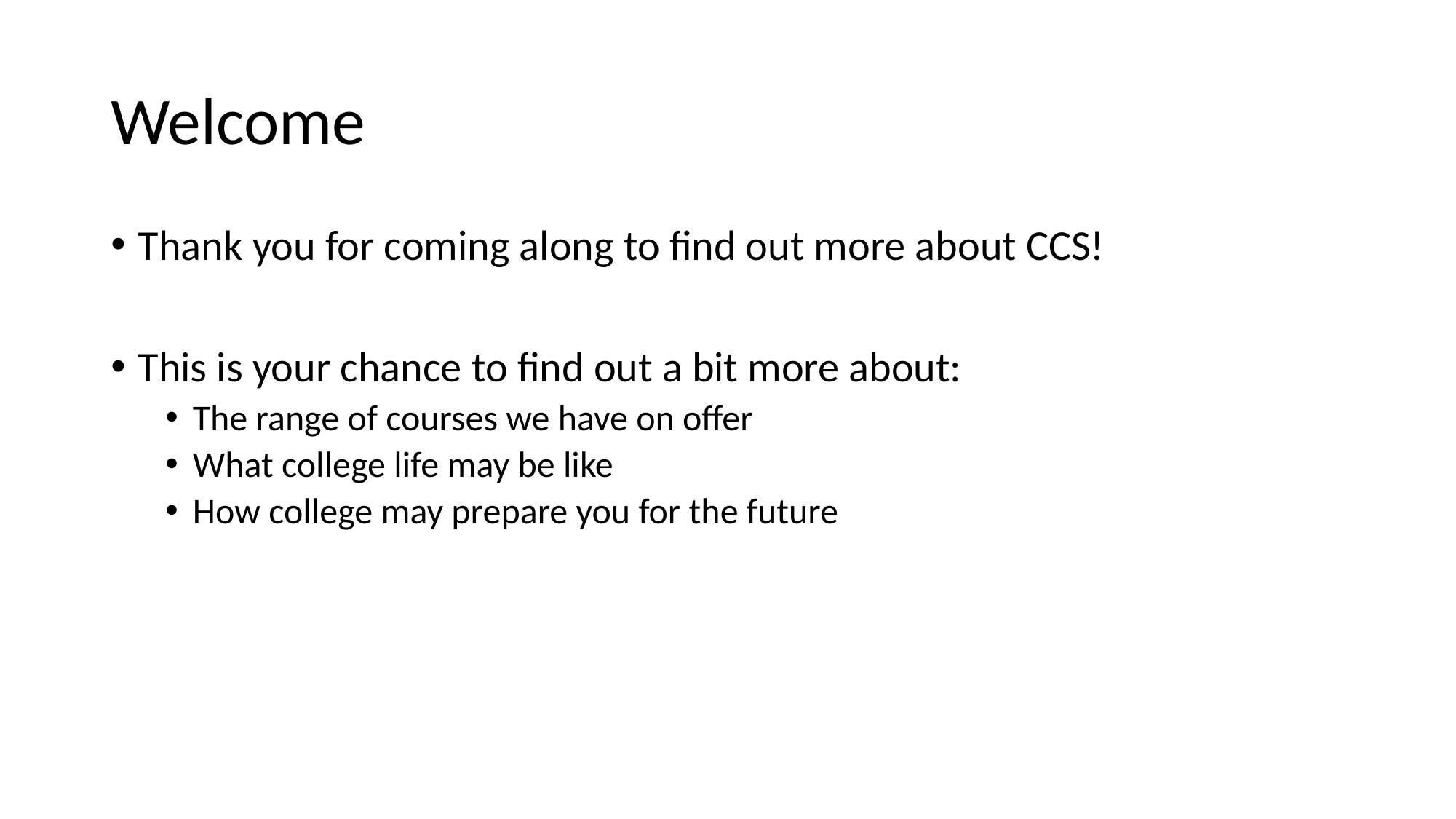

# Welcome
Thank you for coming along to find out more about CCS!

This is your chance to find out a bit more about:
The range of courses we have on offer
What college life may be like
How college may prepare you for the future